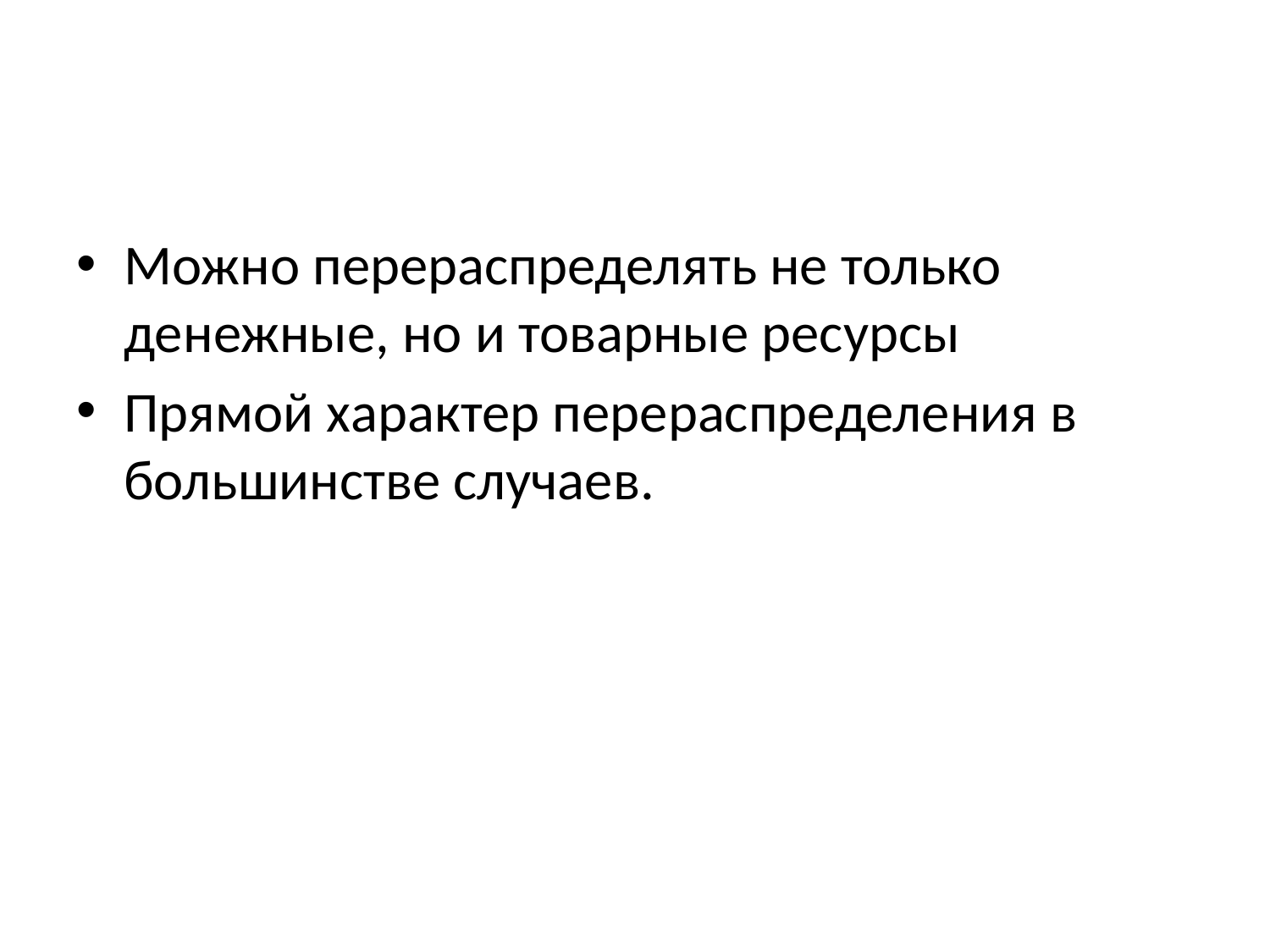

#
Можно перераспределять не только денежные, но и товарные ресурсы
Прямой характер перераспределения в большинстве случаев.